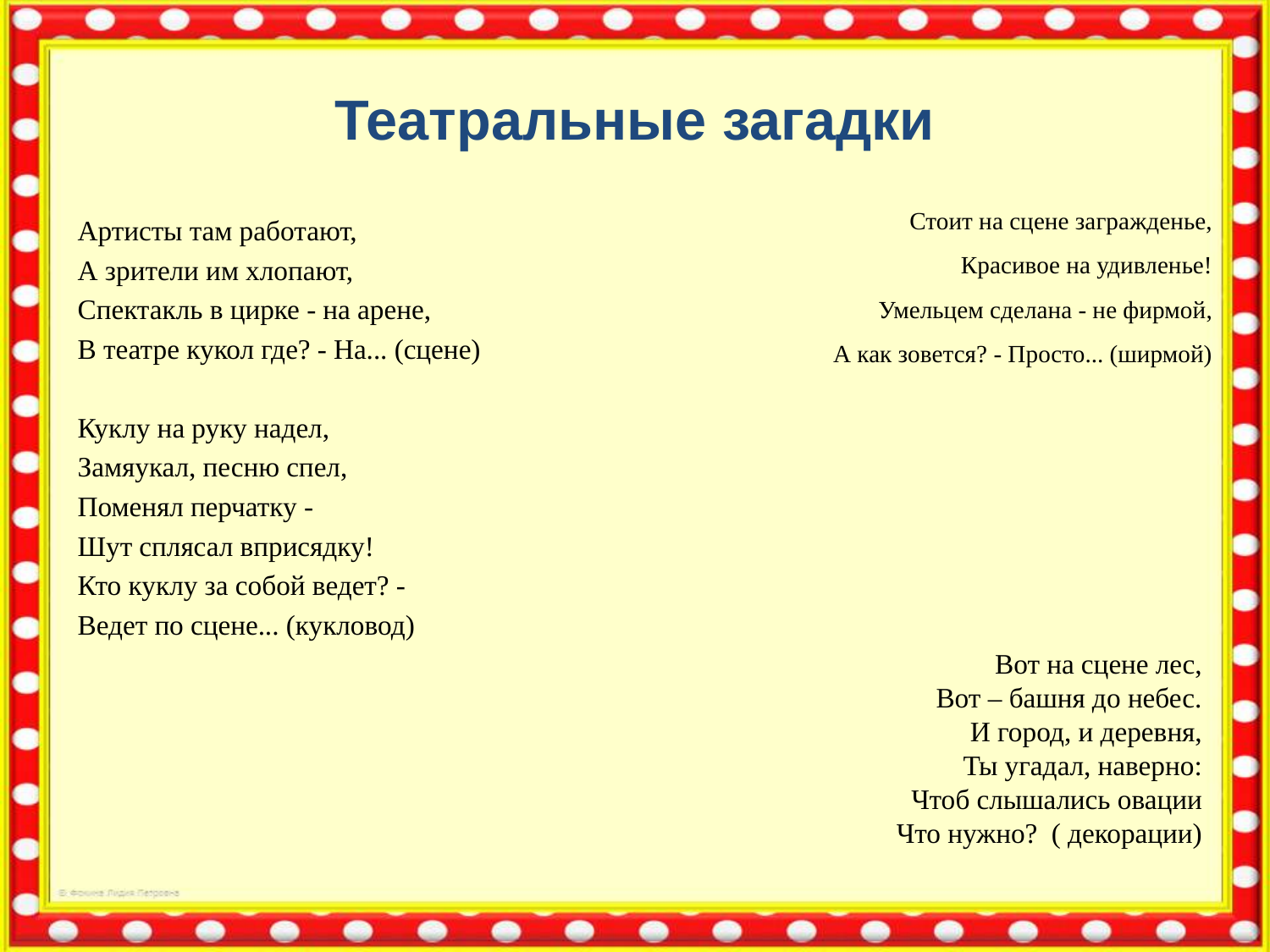

# Театральные загадки
Стоит на сцене загражденье,
Красивое на удивленье!
Умельцем сделана - не фирмой,
А как зовется? - Просто... (ширмой)

Артисты там работают,
А зрители им хлопают,
Спектакль в цирке - на арене,
В театре кукол где? - На... (сцене)

Куклу на руку надел,
Замяукал, песню спел,
Поменял перчатку -
Шут сплясал вприсядку!
Кто куклу за собой ведет? -
Ведет по сцене... (кукловод)
                                 Вот на сцене лес,
                                                       Вот – башня до небес.
         И город, и деревня,
Ты угадал, наверно:
Чтоб слышались овации
Что нужно?  ( декорации)